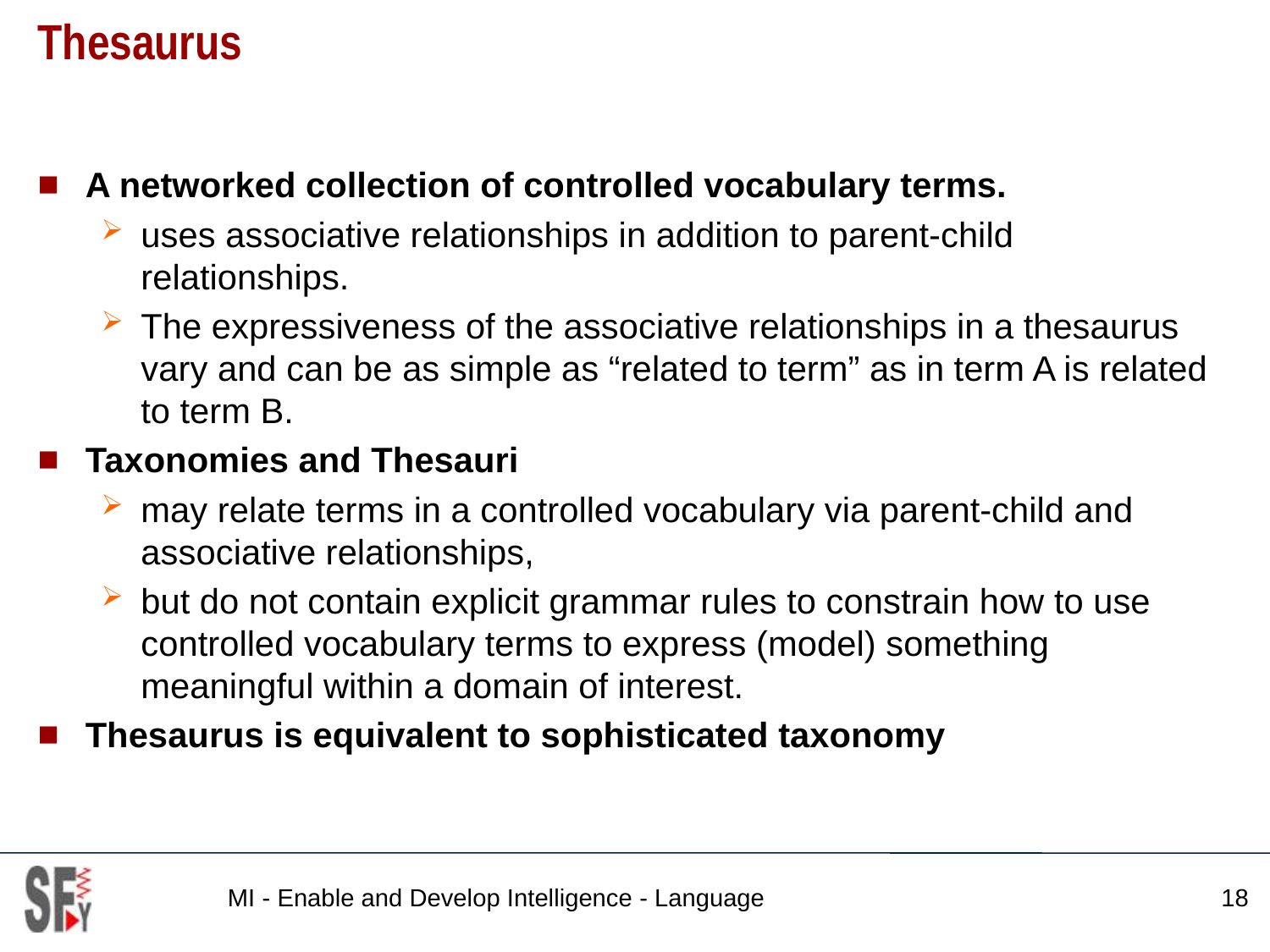

# Thesaurus
A networked collection of controlled vocabulary terms.
uses associative relationships in addition to parent-child relationships.
The expressiveness of the associative relationships in a thesaurus vary and can be as simple as “related to term” as in term A is related to term B.
Taxonomies and Thesauri
may relate terms in a controlled vocabulary via parent-child and associative relationships,
but do not contain explicit grammar rules to constrain how to use controlled vocabulary terms to express (model) something meaningful within a domain of interest.
Thesaurus is equivalent to sophisticated taxonomy

MI - Enable and Develop Intelligence - Language
18